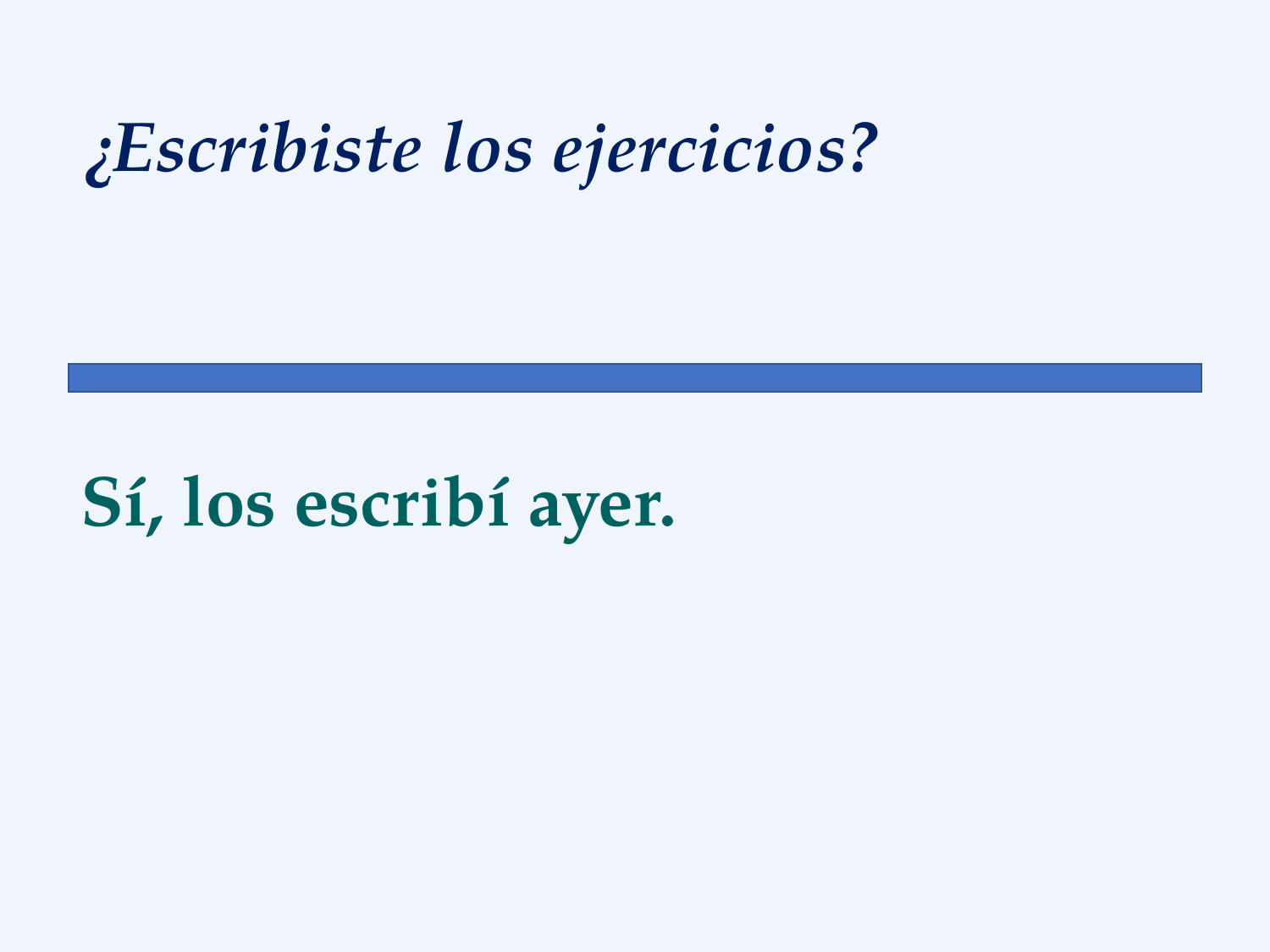

¿Escribiste los ejercicios?

Sí, los escribí ayer.